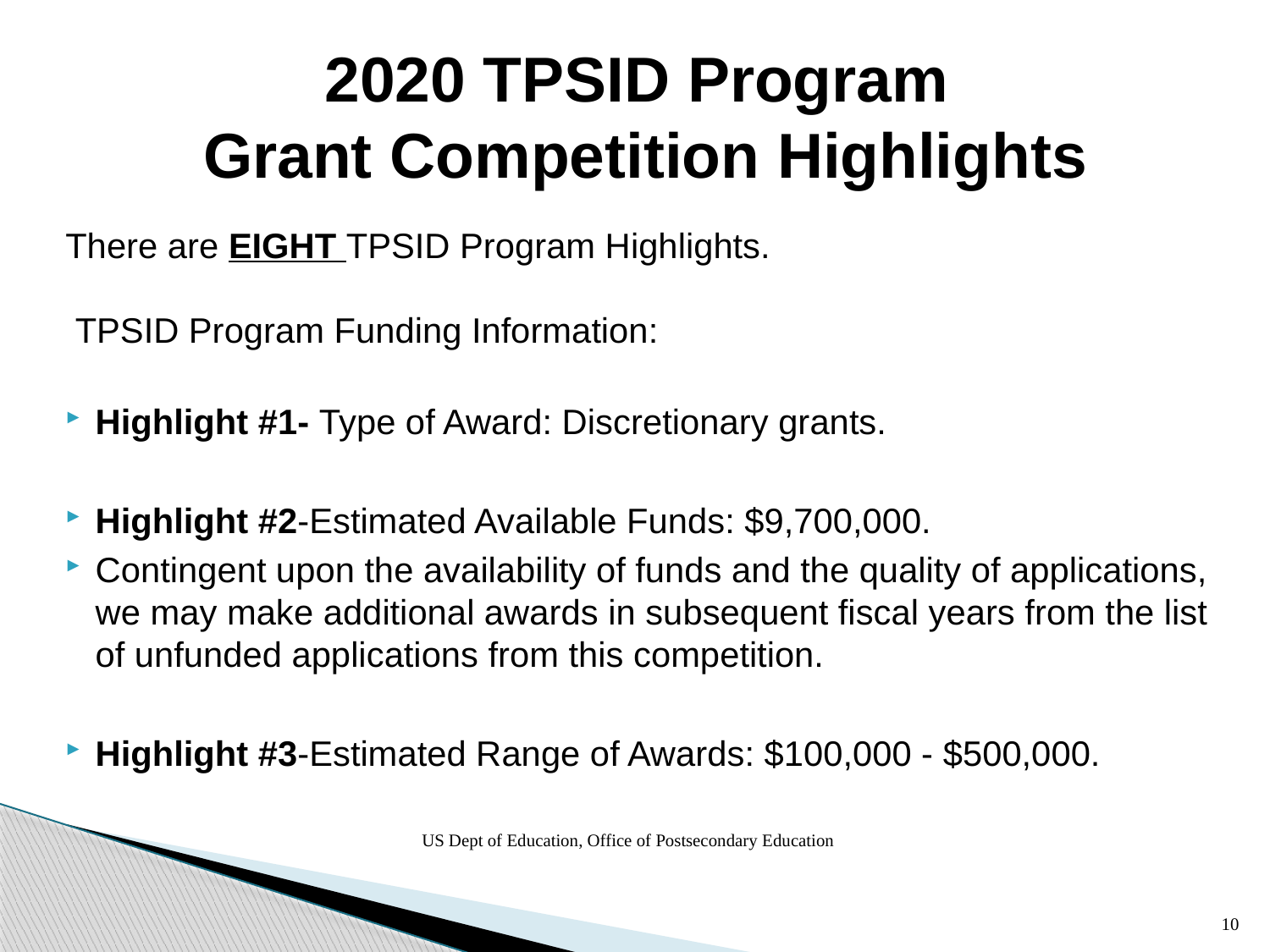

2020 TPSID Program
Grant Competition Highlights
There are EIGHT TPSID Program Highlights.

 TPSID Program Funding Information:

Highlight #1- Type of Award: Discretionary grants.

Highlight #2-Estimated Available Funds: $9,700,000.
Contingent upon the availability of funds and the quality of applications, we may make additional awards in subsequent fiscal years from the list of unfunded applications from this competition.

Highlight #3-Estimated Range of Awards: $100,000 - $500,000.

US Dept of Education, Office of Postsecondary Education
10